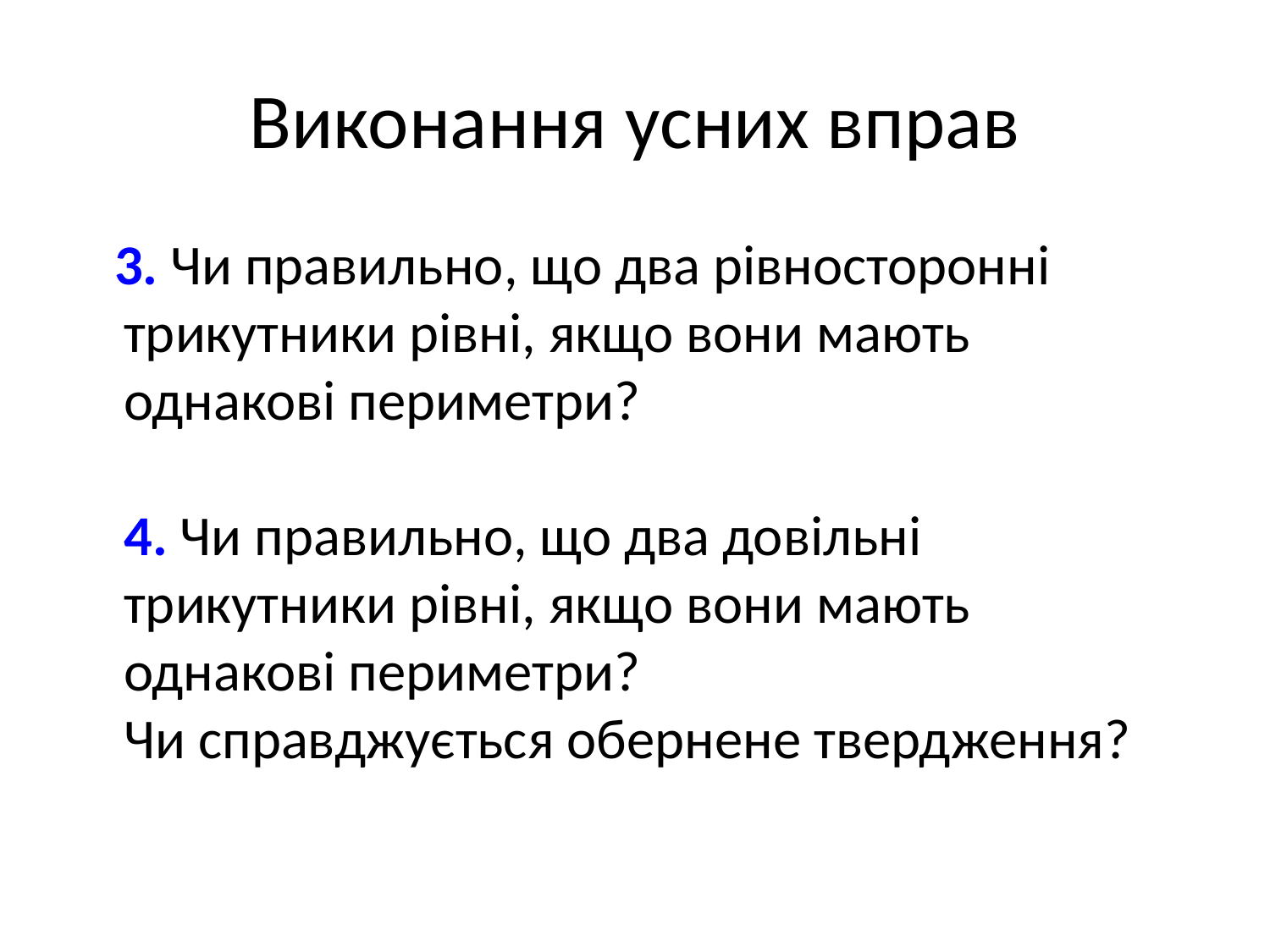

# Виконання усних вправ
   3. Чи правильно, що два рівносторонні трикутники рівні, якщо вони мають однакові периметри?
4. Чи правильно, що два довільні трикутники рівні, якщо вони мають однакові периметри?
Чи справджується обернене твердження?